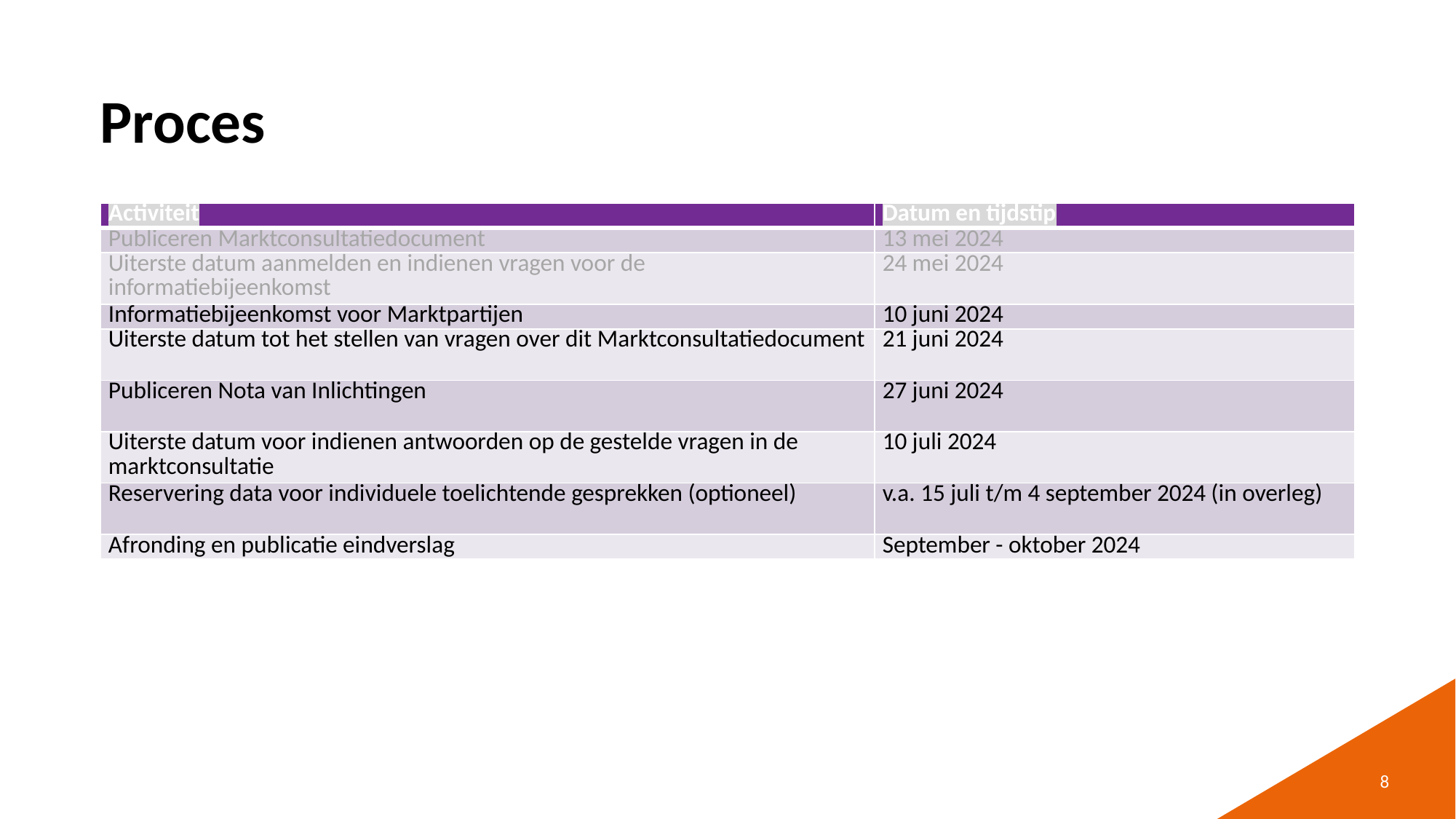

# Proces
| Activiteit | Datum en tijdstip |
| --- | --- |
| Publiceren Marktconsultatiedocument | 13 mei 2024 |
| Uiterste datum aanmelden en indienen vragen voor de informatiebijeenkomst | 24 mei 2024 |
| Informatiebijeenkomst voor Marktpartijen | 10 juni 2024 |
| Uiterste datum tot het stellen van vragen over dit Marktconsultatiedocument | 21 juni 2024 |
| Publiceren Nota van Inlichtingen | 27 juni 2024 |
| Uiterste datum voor indienen antwoorden op de gestelde vragen in de marktconsultatie | 10 juli 2024 |
| Reservering data voor individuele toelichtende gesprekken (optioneel) | v.a. 15 juli t/m 4 september 2024 (in overleg) |
| Afronding en publicatie eindverslag | September - oktober 2024 |
8